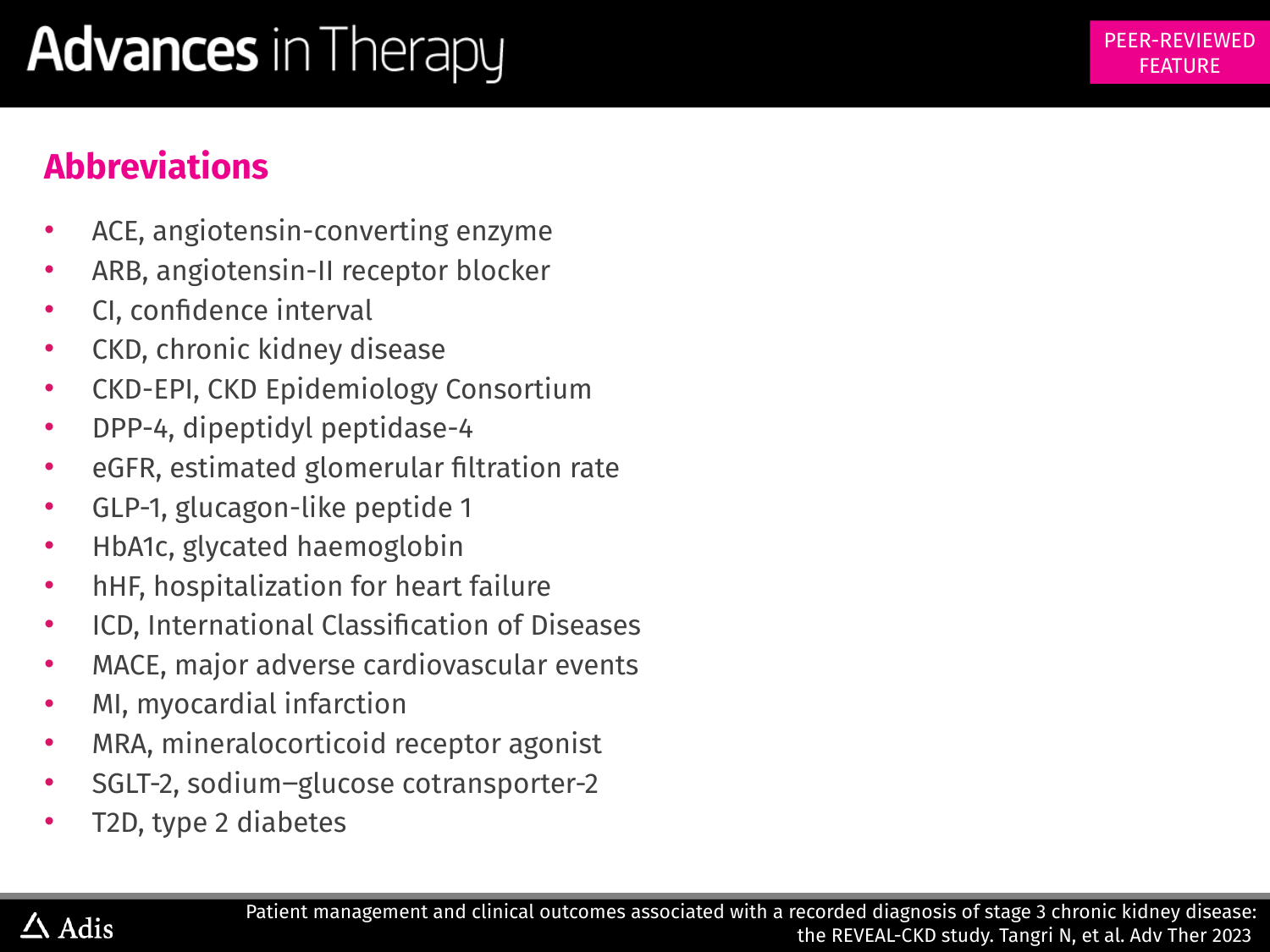

Abbreviations
ACE, angiotensin-converting enzyme
ARB, angiotensin-II receptor blocker
CI, confidence interval
CKD, chronic kidney disease
CKD-EPI, CKD Epidemiology Consortium
DPP-4, dipeptidyl peptidase-4
eGFR, estimated glomerular filtration rate
GLP-1, glucagon-like peptide 1
HbA1c, glycated haemoglobin
hHF, hospitalization for heart failure
ICD, International Classification of Diseases
MACE, major adverse cardiovascular events
MI, myocardial infarction
MRA, mineralocorticoid receptor agonist
SGLT-2, sodium‒glucose cotransporter-2
T2D, type 2 diabetes